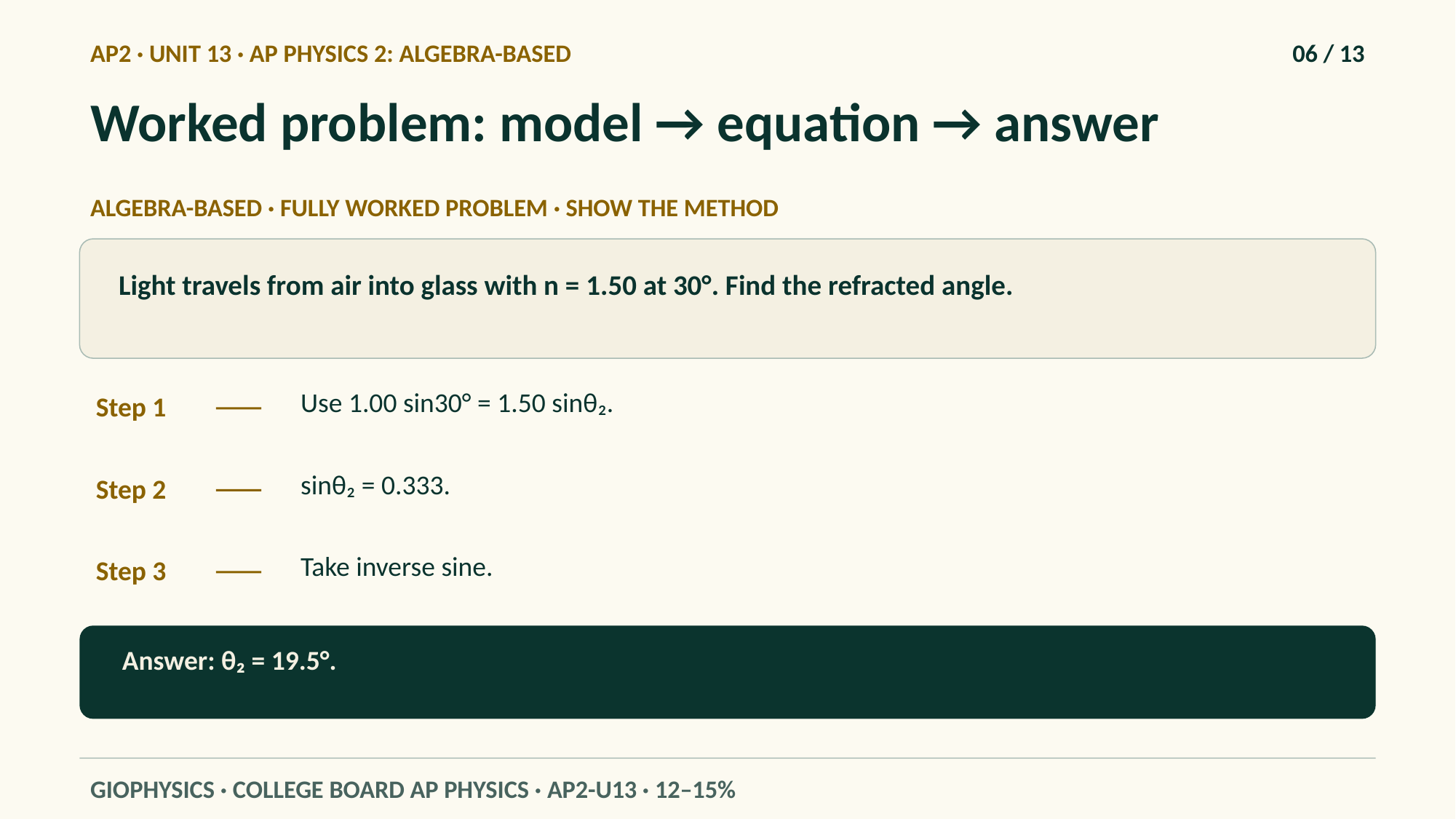

AP2 · UNIT 13 · AP PHYSICS 2: ALGEBRA-BASED
06 / 13
Worked problem: model → equation → answer
ALGEBRA-BASED · FULLY WORKED PROBLEM · SHOW THE METHOD

Light travels from air into glass with n = 1.50 at 30°. Find the refracted angle.
Use 1.00 sin30° = 1.50 sinθ₂.
Step 1

sinθ₂ = 0.333.
Step 2

Take inverse sine.
Step 3

Answer: θ₂ = 19.5°.

GIOPHYSICS · COLLEGE BOARD AP PHYSICS · AP2-U13 · 12–15%